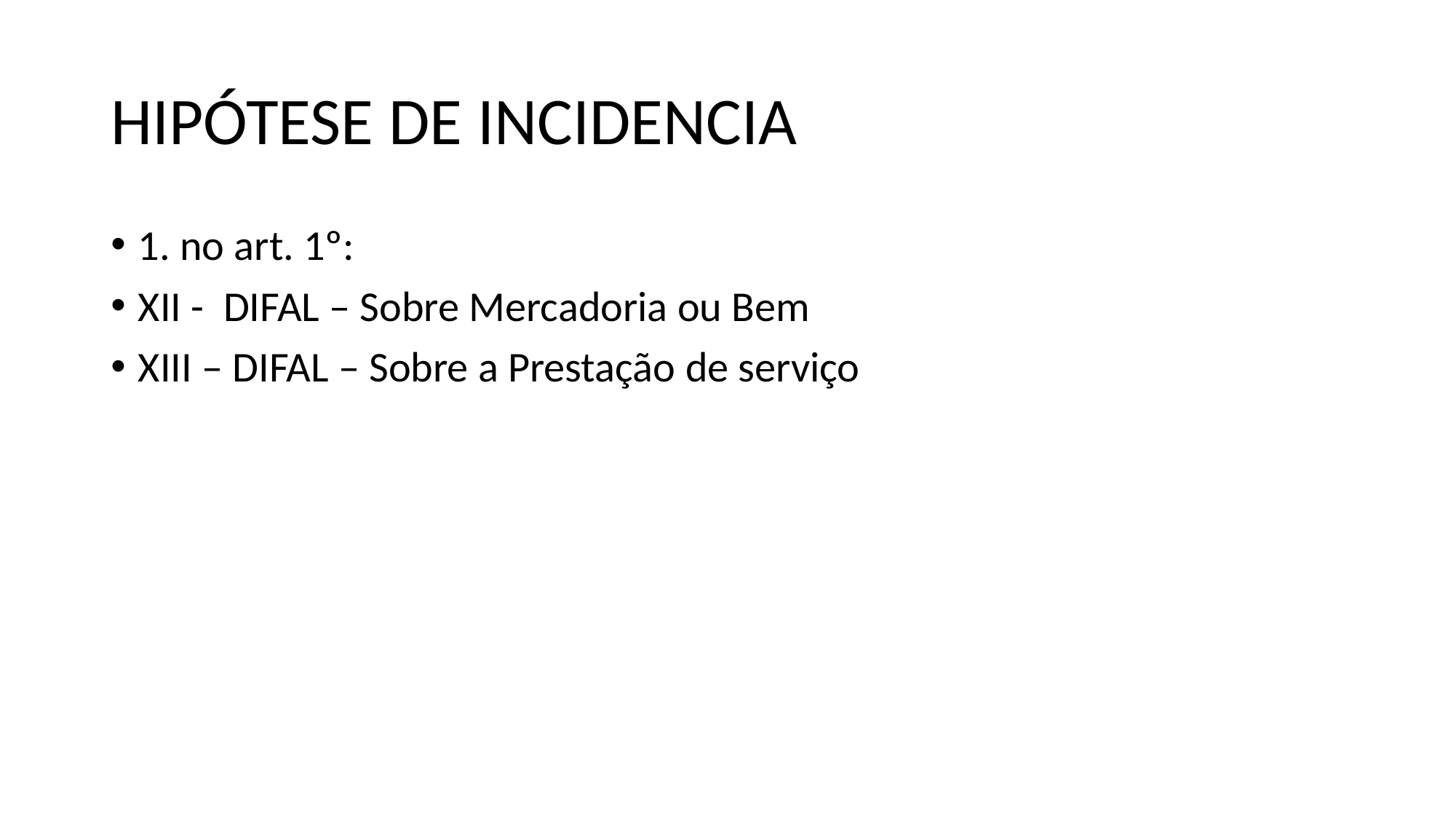

# HIPÓTESE DE INCIDENCIA
1. no art. 1º:
XII -  DIFAL – Sobre Mercadoria ou Bem
XIII – DIFAL – Sobre a Prestação de serviço